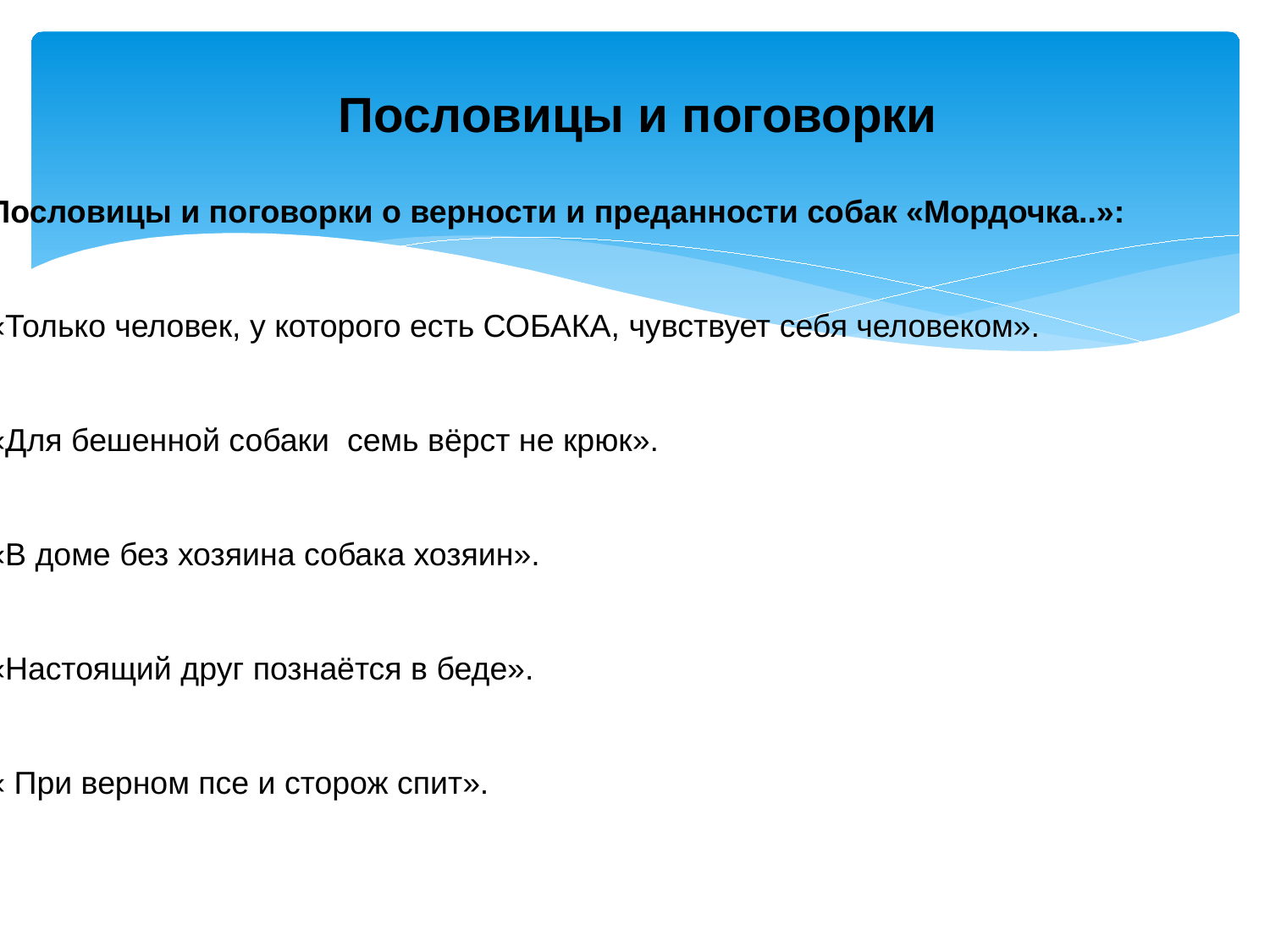

Пословицы и поговорки
Пословицы и поговорки о верности и преданности собак «Мордочка..»:

«Только человек, у которого есть СОБАКА, чувствует себя человеком».

«Для бешенной собаки  семь вёрст не крюк».

«В доме без хозяина собака хозяин».

«Настоящий друг познаётся в беде».

« При верном псе и сторож спит».